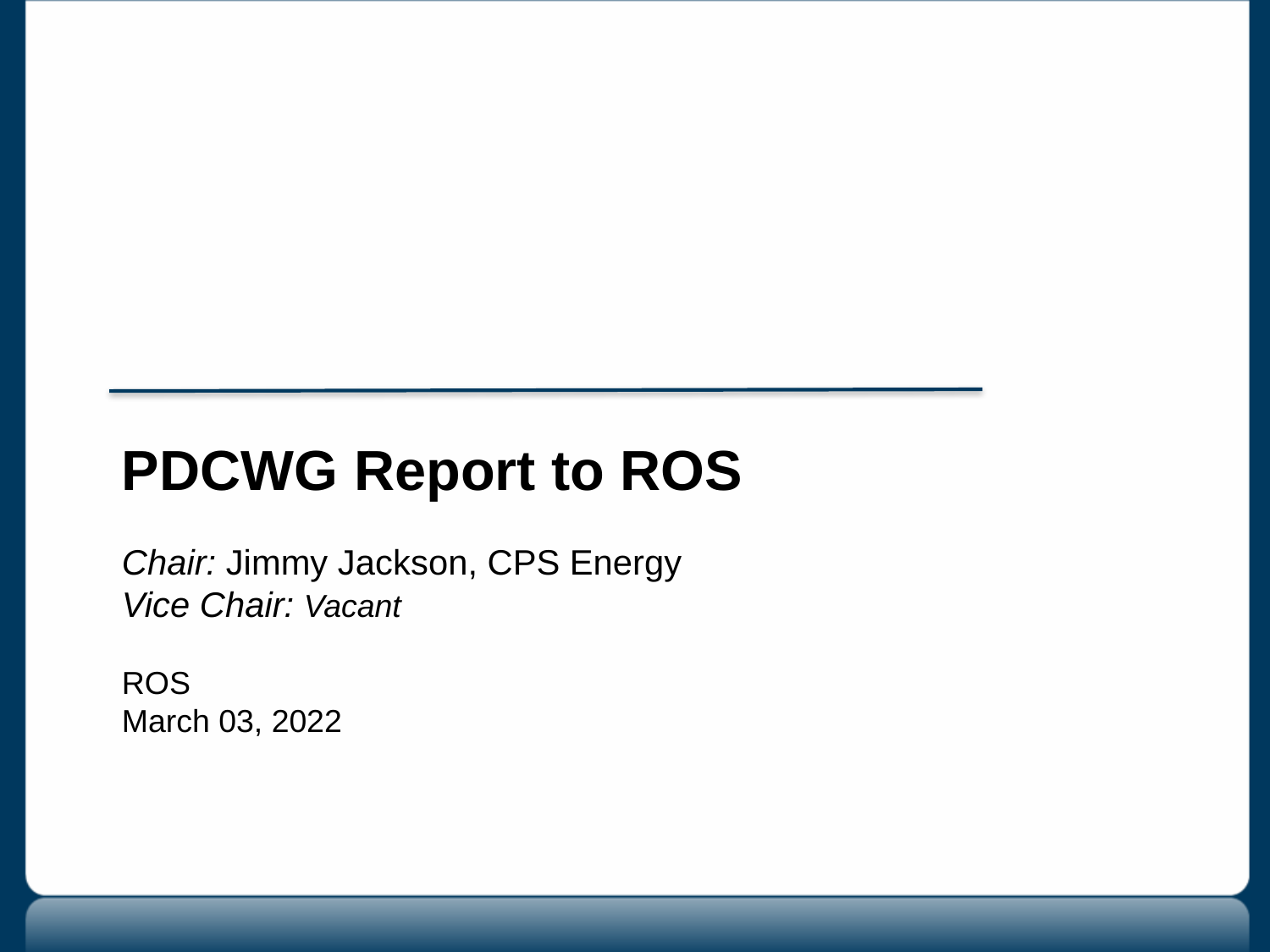

PDCWG Report to ROS

Chair: Jimmy Jackson, CPS Energy
Vice Chair: Vacant

ROS
March 03, 2022